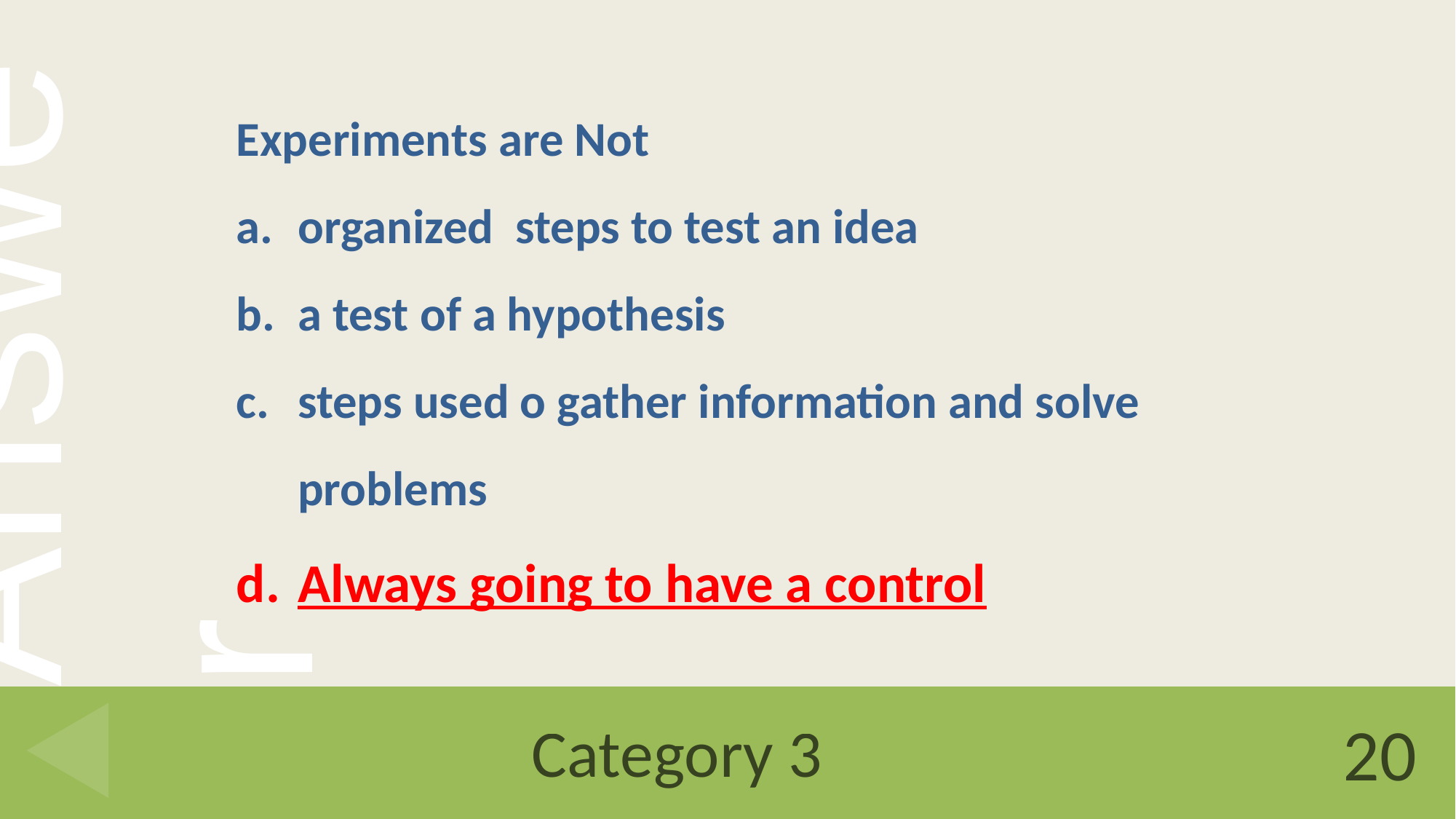

Experiments are Not
organized  steps to test an idea
a test of a hypothesis
steps used o gather information and solve problems
Always going to have a control
# Category 3
20